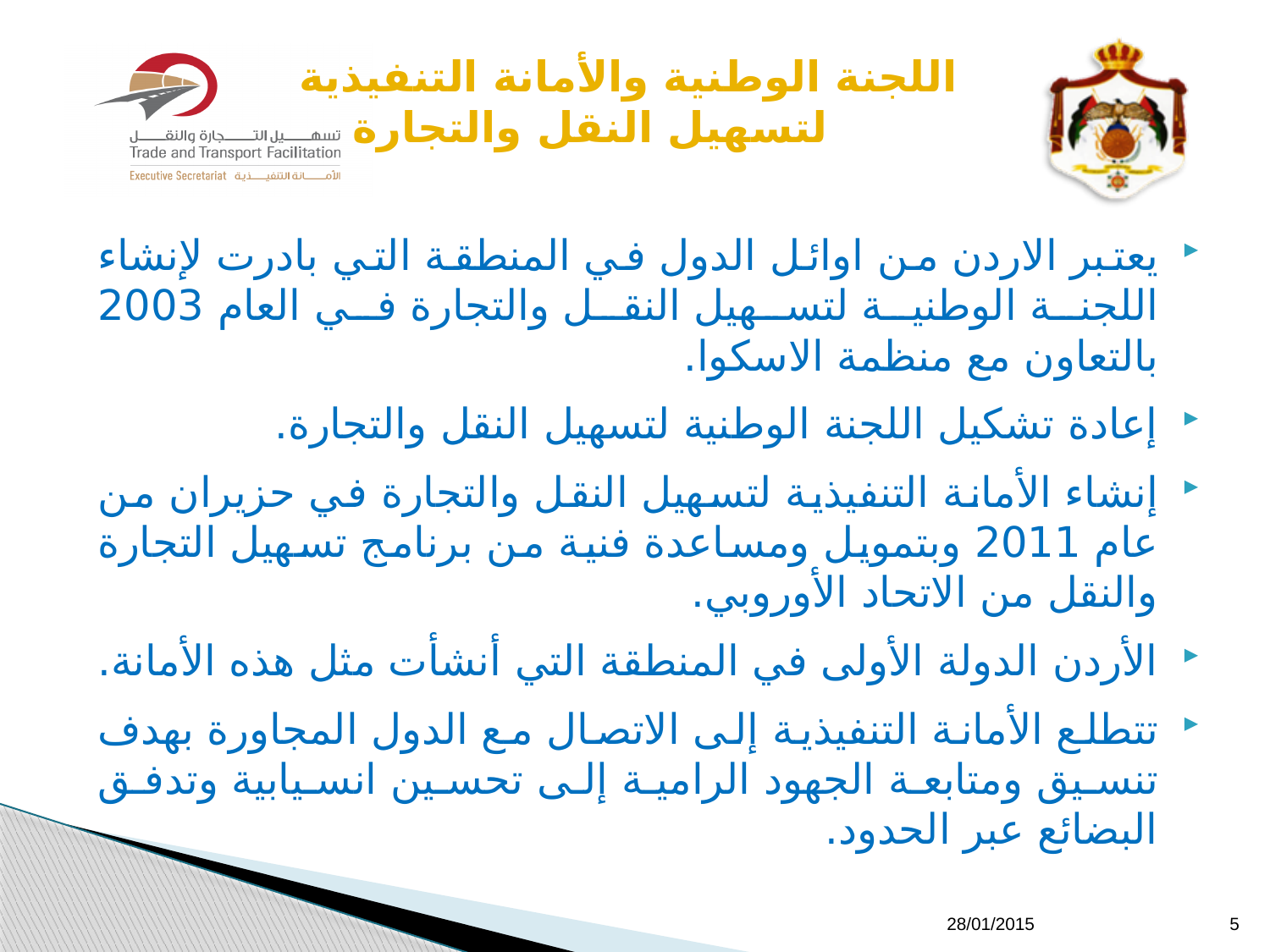

# اللجنة الوطنية والأمانة التنفيذية لتسهيل النقل والتجارة
يعتبر الاردن من اوائل الدول في المنطقة التي بادرت لإنشاء اللجنة الوطنية لتسهيل النقل والتجارة في العام 2003 بالتعاون مع منظمة الاسكوا.
إعادة تشكيل اللجنة الوطنية لتسهيل النقل والتجارة.
إنشاء الأمانة التنفيذية لتسهيل النقل والتجارة في حزيران من عام 2011 وبتمويل ومساعدة فنية من برنامج تسهيل التجارة والنقل من الاتحاد الأوروبي.
الأردن الدولة الأولى في المنطقة التي أنشأت مثل هذه الأمانة.
تتطلع الأمانة التنفيذية إلى الاتصال مع الدول المجاورة بهدف تنسيق ومتابعة الجهود الرامية إلى تحسين انسيابية وتدفق البضائع عبر الحدود.

28/01/2015
5